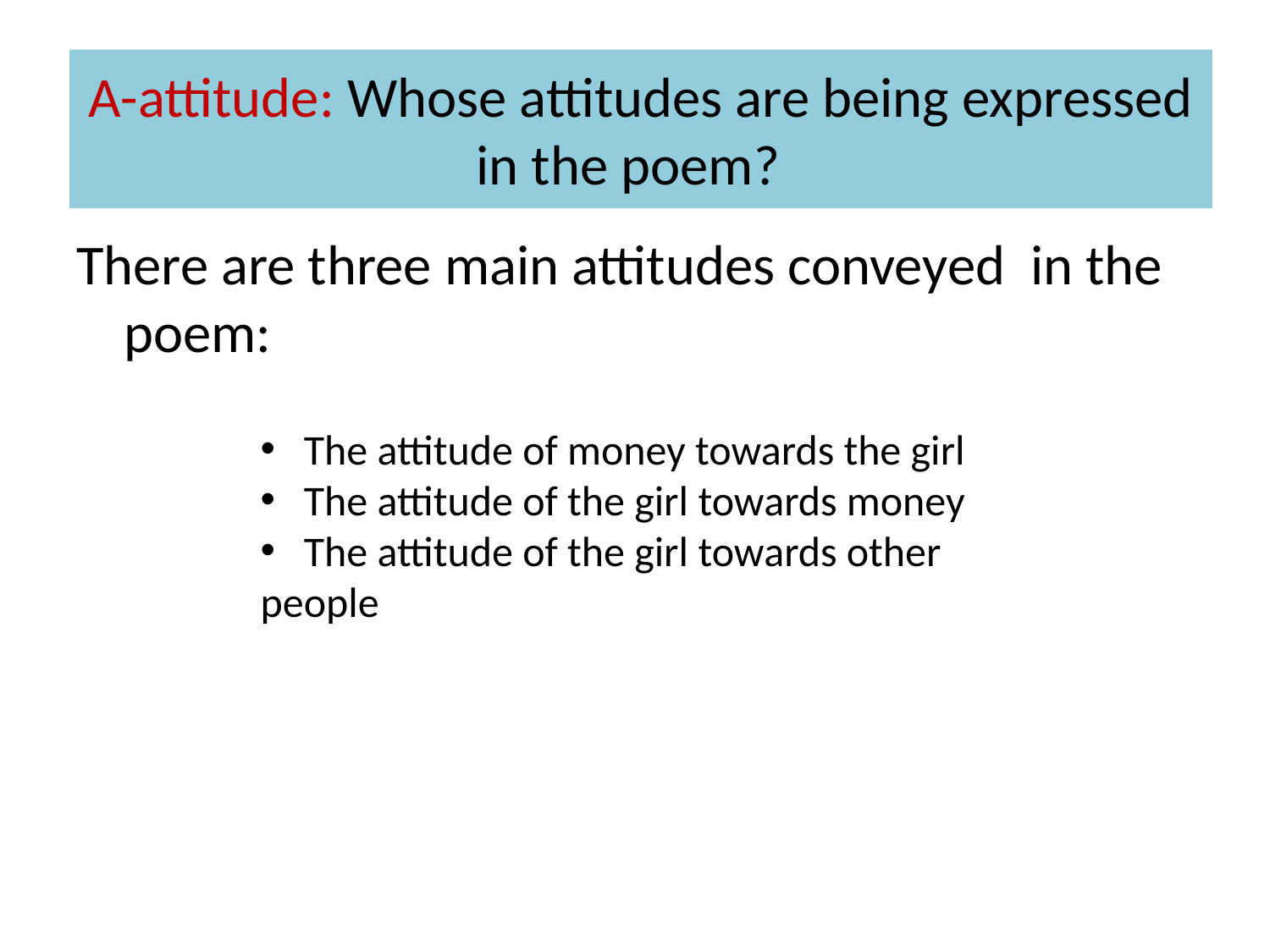

# A-attitude: Whose attitudes are being expressed in the poem?
There are three main attitudes conveyed  in the poem:
   The attitude of money towards the girl
   The attitude of the girl towards money
   The attitude of the girl towards other people